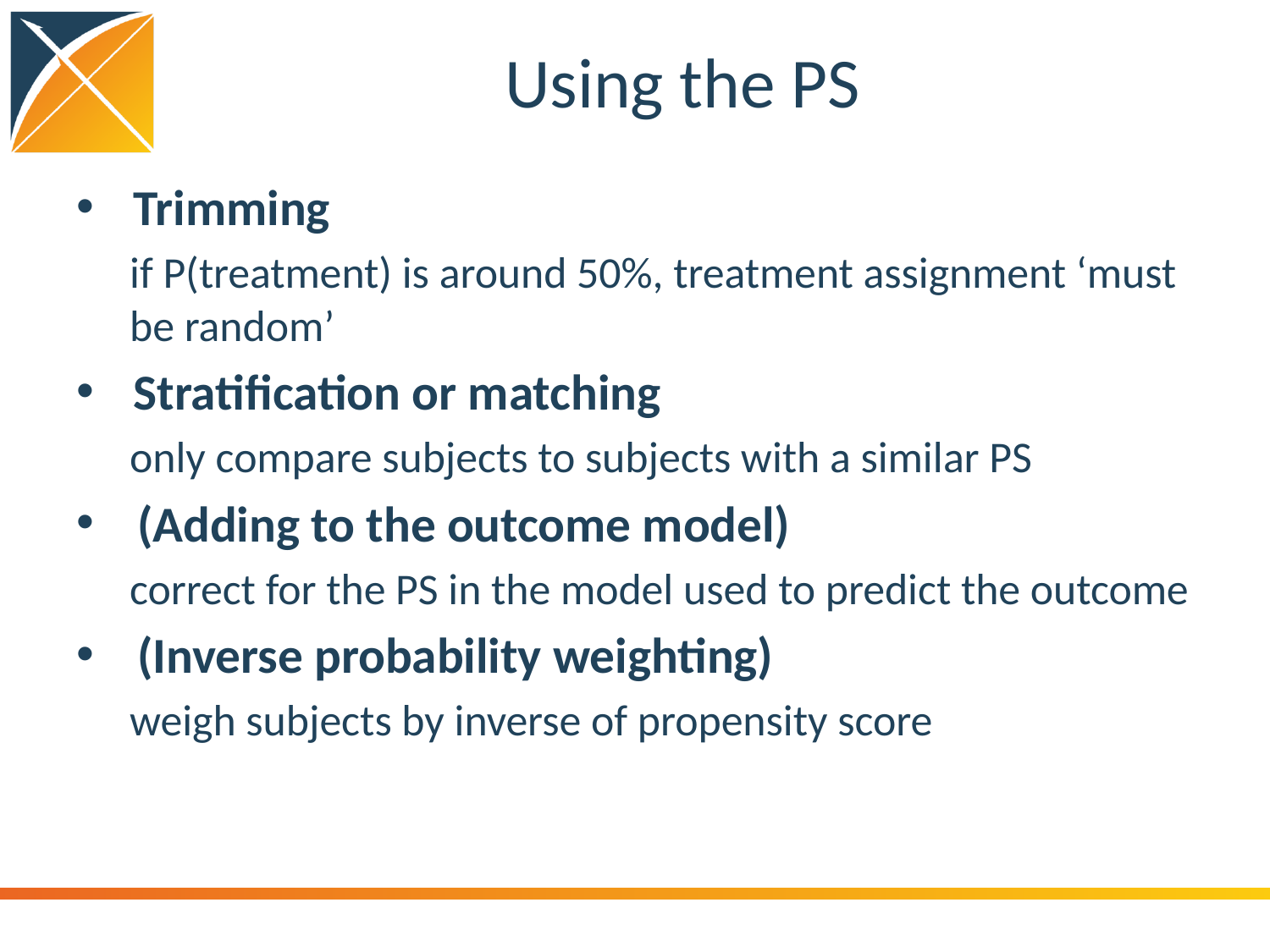

# Using the PS
 Trimming
if P(treatment) is around 50%, treatment assignment ‘must be random’
 Stratification or matching
only compare subjects to subjects with a similar PS
(Adding to the outcome model)
correct for the PS in the model used to predict the outcome
(Inverse probability weighting)
weigh subjects by inverse of propensity score